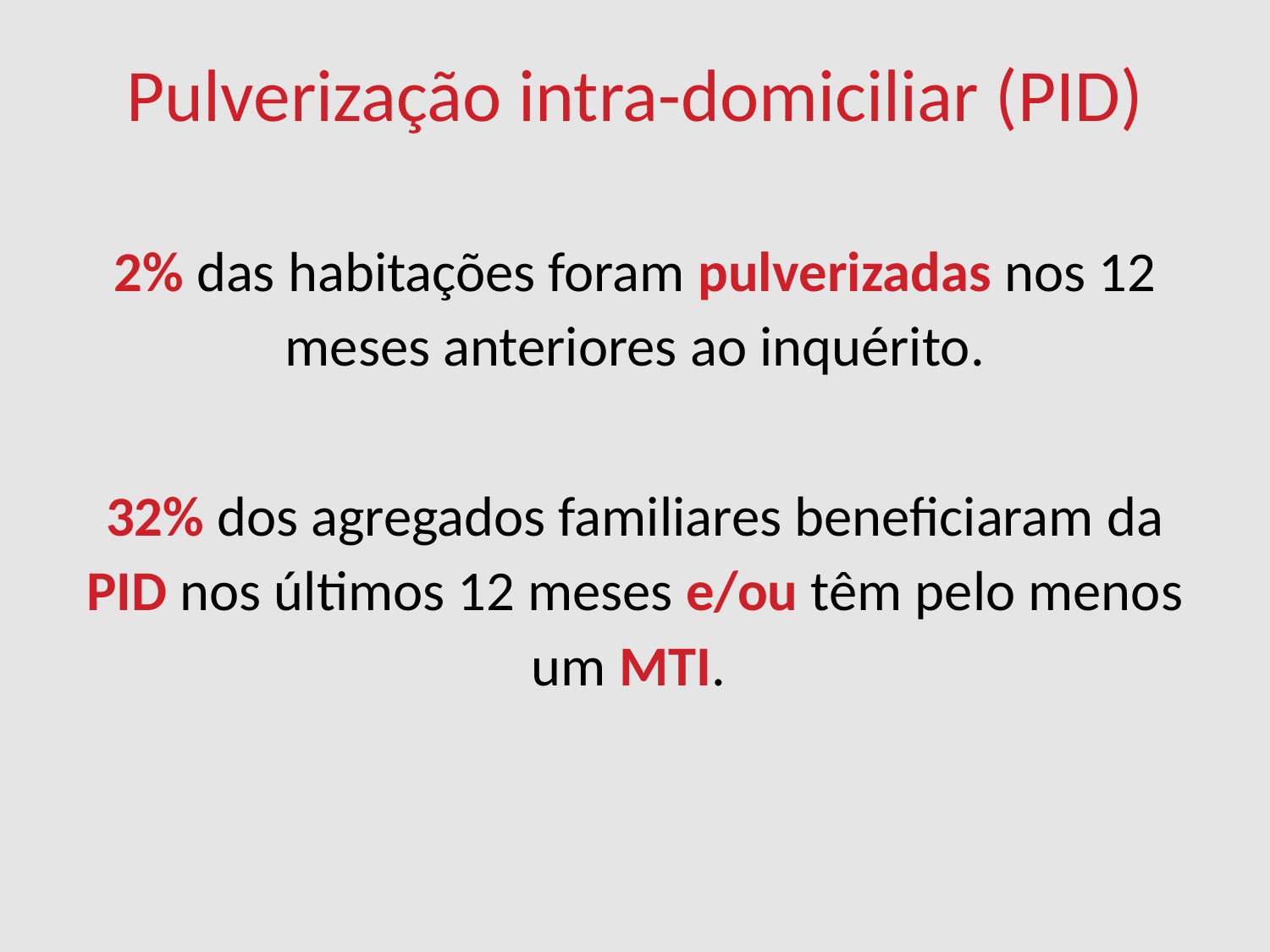

Pulverização intra-domiciliar (PID)
2% das habitações foram pulverizadas nos 12 meses anteriores ao inquérito.

32% dos agregados familiares beneficiaram da PID nos últimos 12 meses e/ou têm pelo menos um MTI.